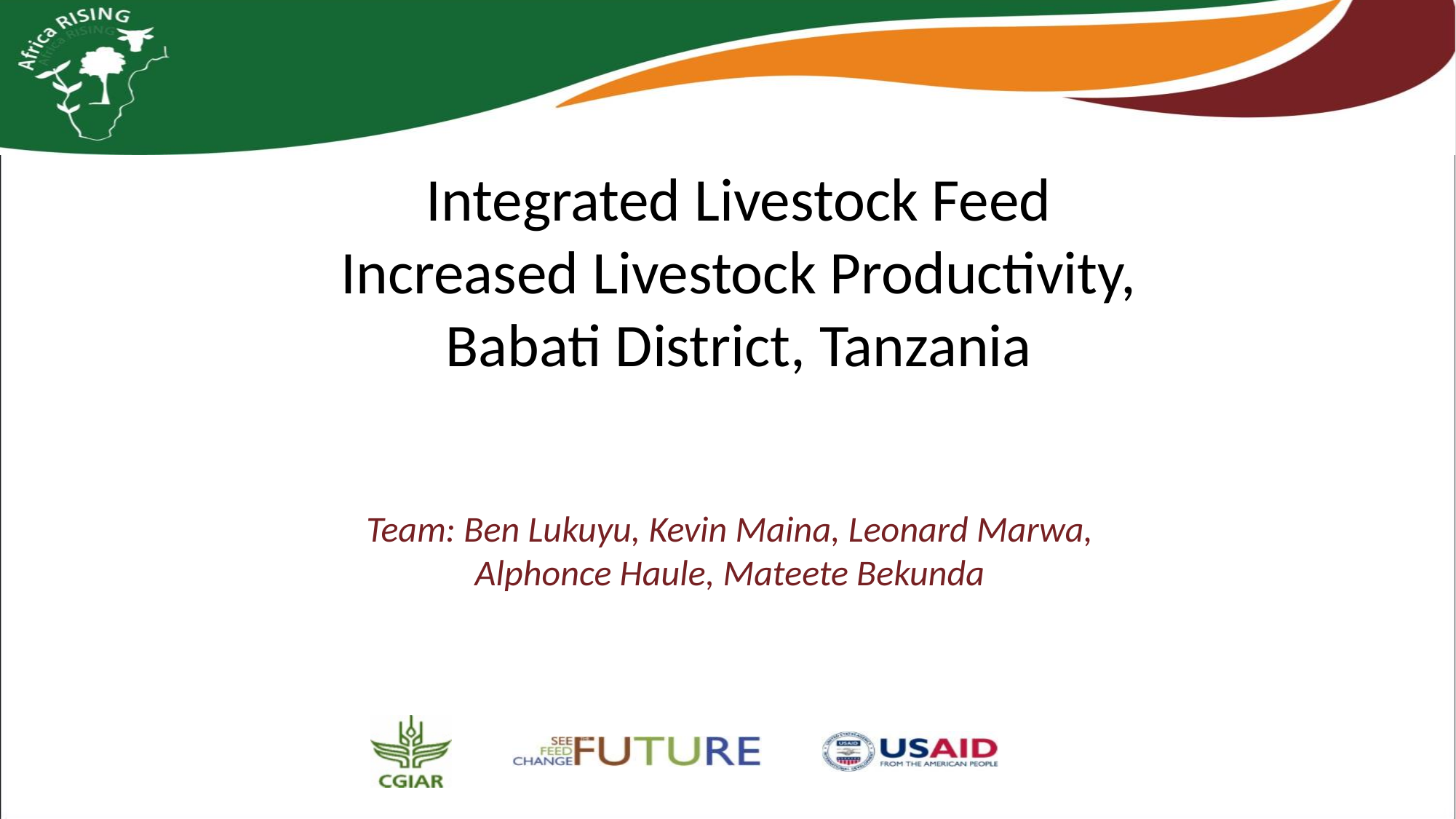

Integrated Livestock Feed Increased Livestock Productivity, Babati District, Tanzania

Team: Ben Lukuyu, Kevin Maina, Leonard Marwa, Alphonce Haule, Mateete Bekunda